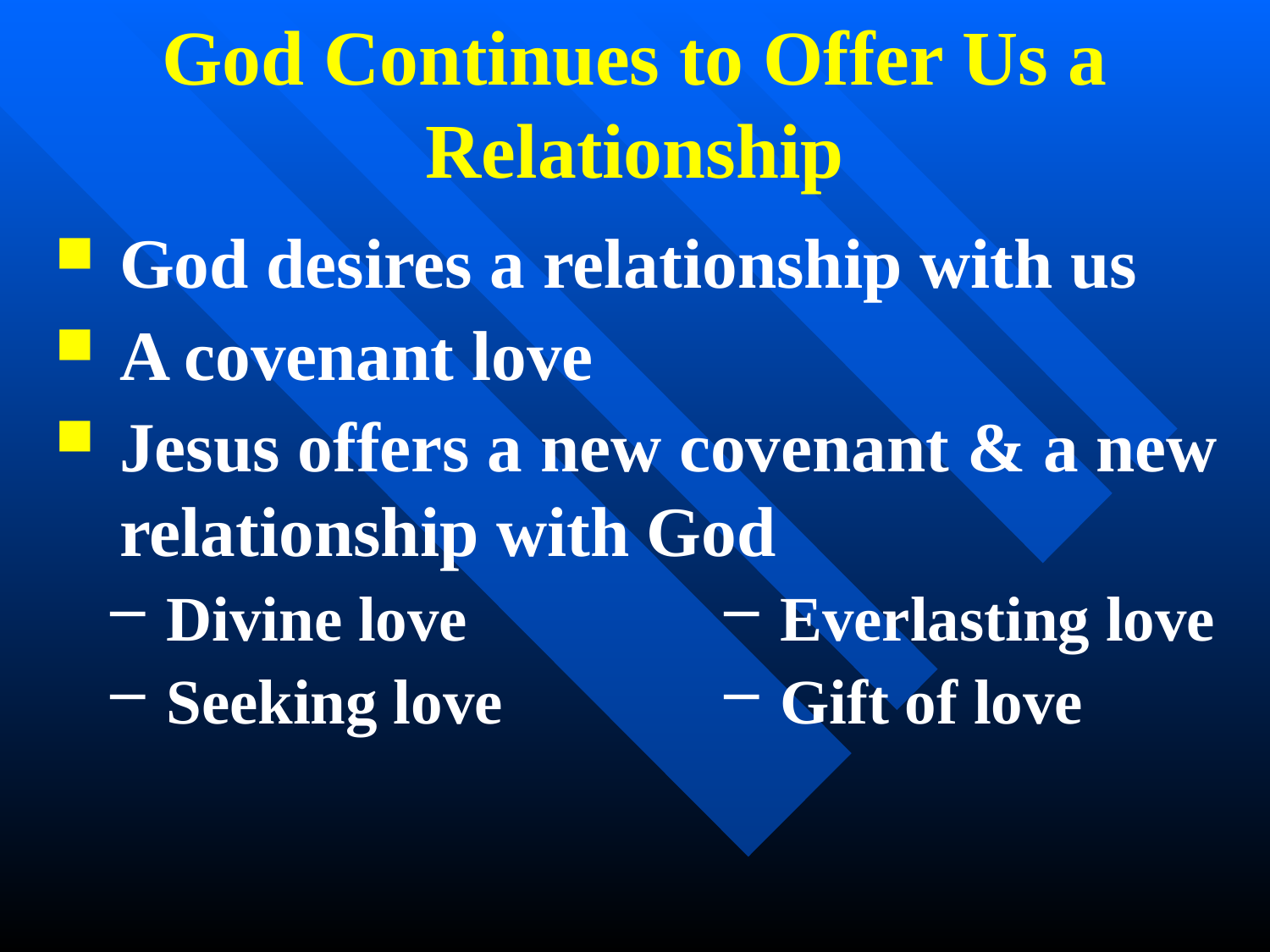

# God Continues to Offer Us a Relationship
God desires a relationship with us
A covenant love
Jesus offers a new covenant & a new relationship with God
Divine love
Seeking love
Everlasting love
Gift of love